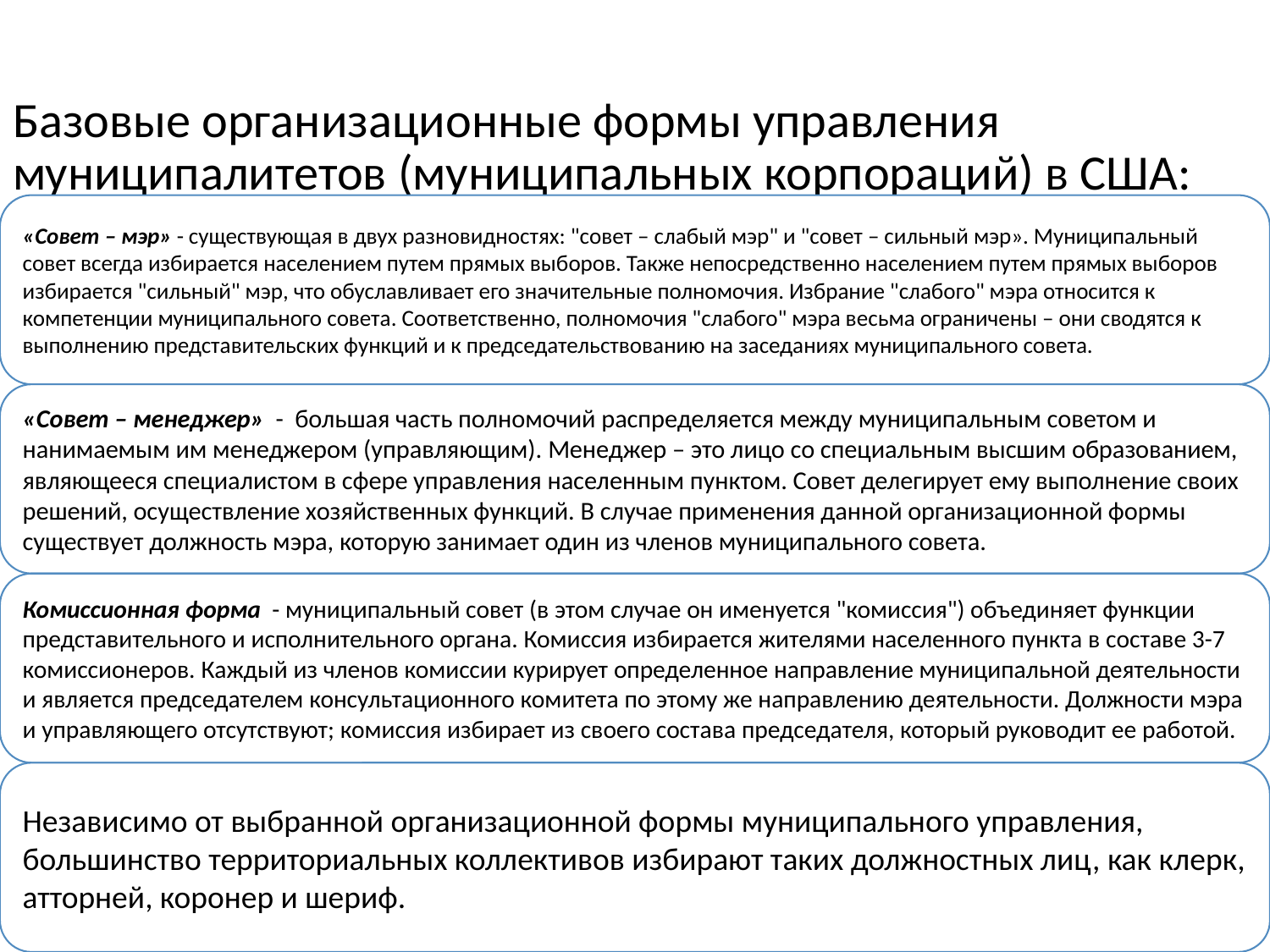

# Базовые организационные формы управления муниципалитетов (муниципальных корпораций) в США:
«Совет – мэр» - существующая в двух разновидностях: "совет – слабый мэр" и "совет – сильный мэр». Муниципальный совет всегда избирается населением путем прямых выборов. Также непосредственно населением путем прямых выборов избирается "сильный" мэр, что обуславливает его значительные полномочия. Избрание "слабого" мэра относится к компетенции муниципального совета. Соответственно, полномочия "слабого" мэра весьма ограничены – они сводятся к выполнению представительских функций и к председательствованию на заседаниях муниципального совета.
«Совет – менеджер»  -  большая часть полномочий распределяется между муниципальным советом и нанимаемым им менеджером (управляющим). Менеджер – это лицо со специальным высшим образованием, являющееся специалистом в сфере управления населенным пунктом. Совет делегирует ему выполнение своих решений, осуществление хозяйственных функций. В случае применения данной организационной формы существует должность мэра, которую занимает один из членов муниципального совета.
Комиссионная форма  - муниципальный совет (в этом случае он именуется "комиссия") объединяет функции представительного и исполнительного органа. Комиссия избирается жителями населенного пункта в составе 3-7 комиссионеров. Каждый из членов комиссии курирует определенное направление муниципальной деятельности и является председателем консультационного комитета по этому же направлению деятельности. Должности мэра и управляющего отсутствуют; комиссия избирает из своего состава председателя, который руководит ее работой.
Независимо от выбранной организационной формы муниципального управления, большинство территориальных коллективов избирают таких должностных лиц, как клерк, атторней, коронер и шериф.